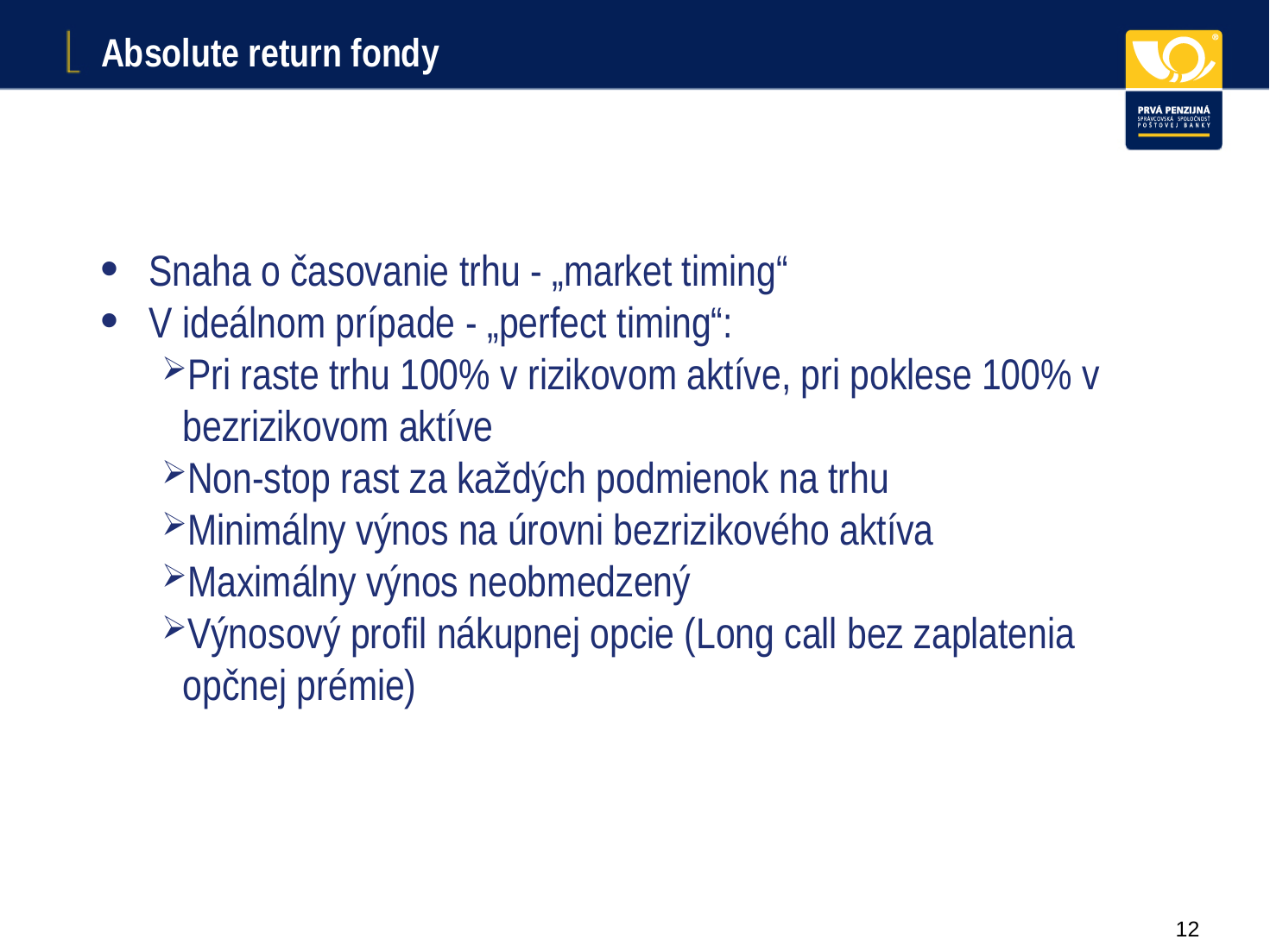

# Absolute return fondy
Snaha o časovanie trhu - „market timing“
V ideálnom prípade - „perfect timing“:
Pri raste trhu 100% v rizikovom aktíve, pri poklese 100% v bezrizikovom aktíve
Non-stop rast za každých podmienok na trhu
Minimálny výnos na úrovni bezrizikového aktíva
Maximálny výnos neobmedzený
Výnosový profil nákupnej opcie (Long call bez zaplatenia opčnej prémie)

12